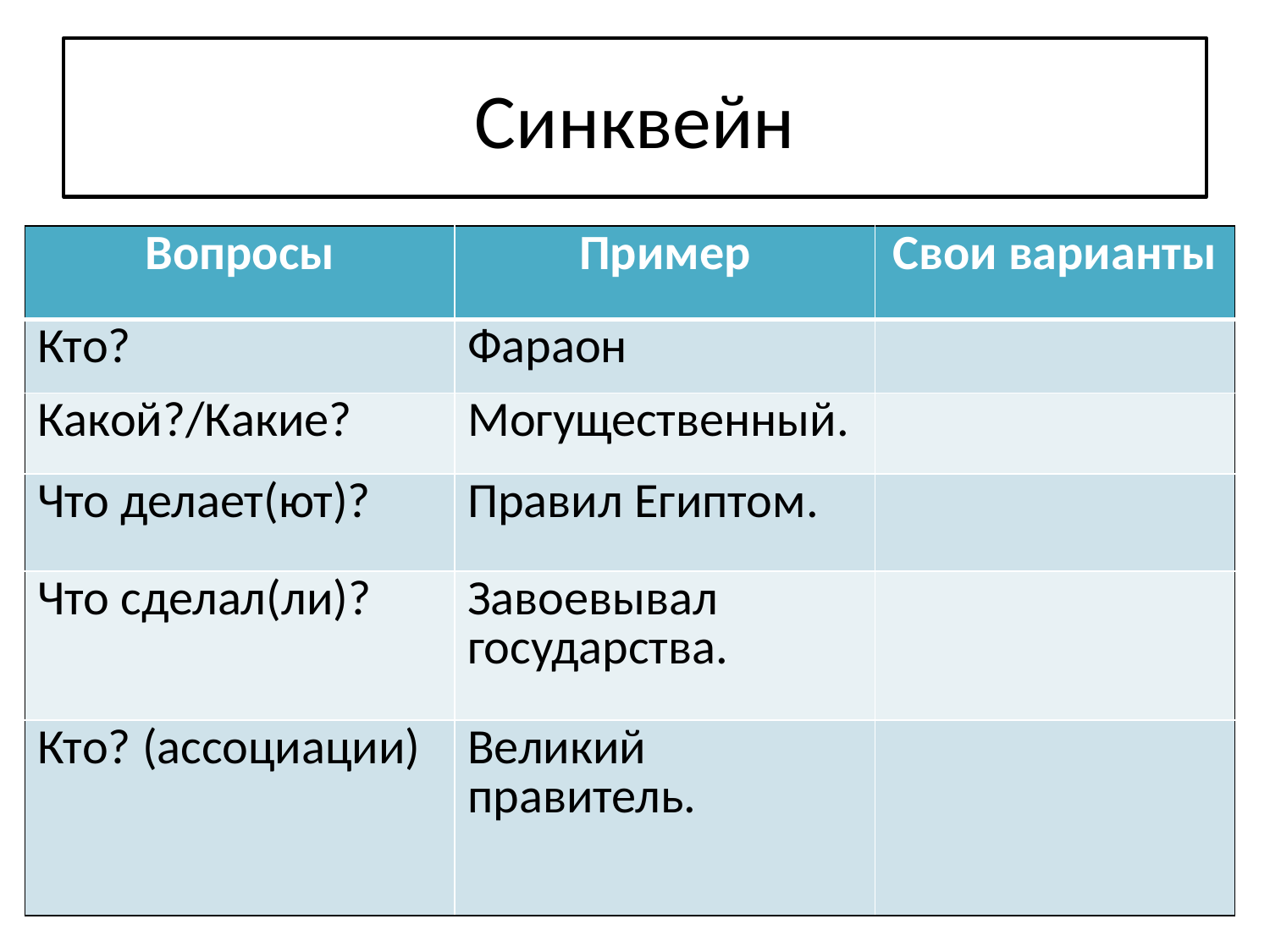

# Синквейн
| Вопросы | Пример | Свои варианты |
| --- | --- | --- |
| Кто? | Фараон |  |
| Какой?/Какие? | Могущественный. |  |
| Что делает(ют)? | Правил Египтом. |  |
| Что сделал(ли)? | Завоевывал государства. |  |
| Кто? (ассоциации) | Великий правитель. |  |